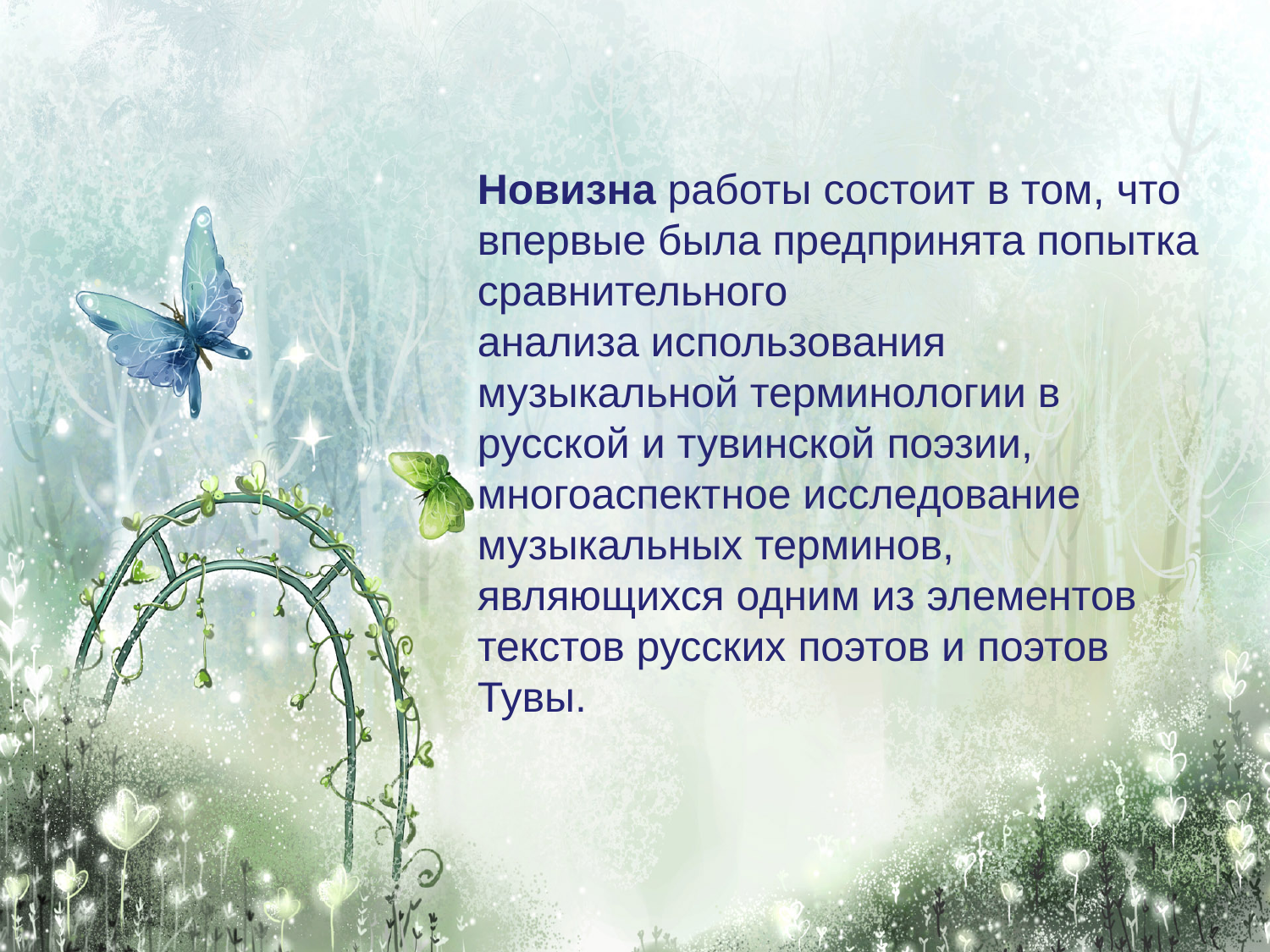

#

Новизна работы состоит в том, что впервые была предпринята попытка сравнительного анализа использования музыкальной терминологии в русской и тувинской поэзии,  многоаспектное исследование музыкальных терминов, являющихся одним из элементов текстов русских поэтов и поэтов Тувы.